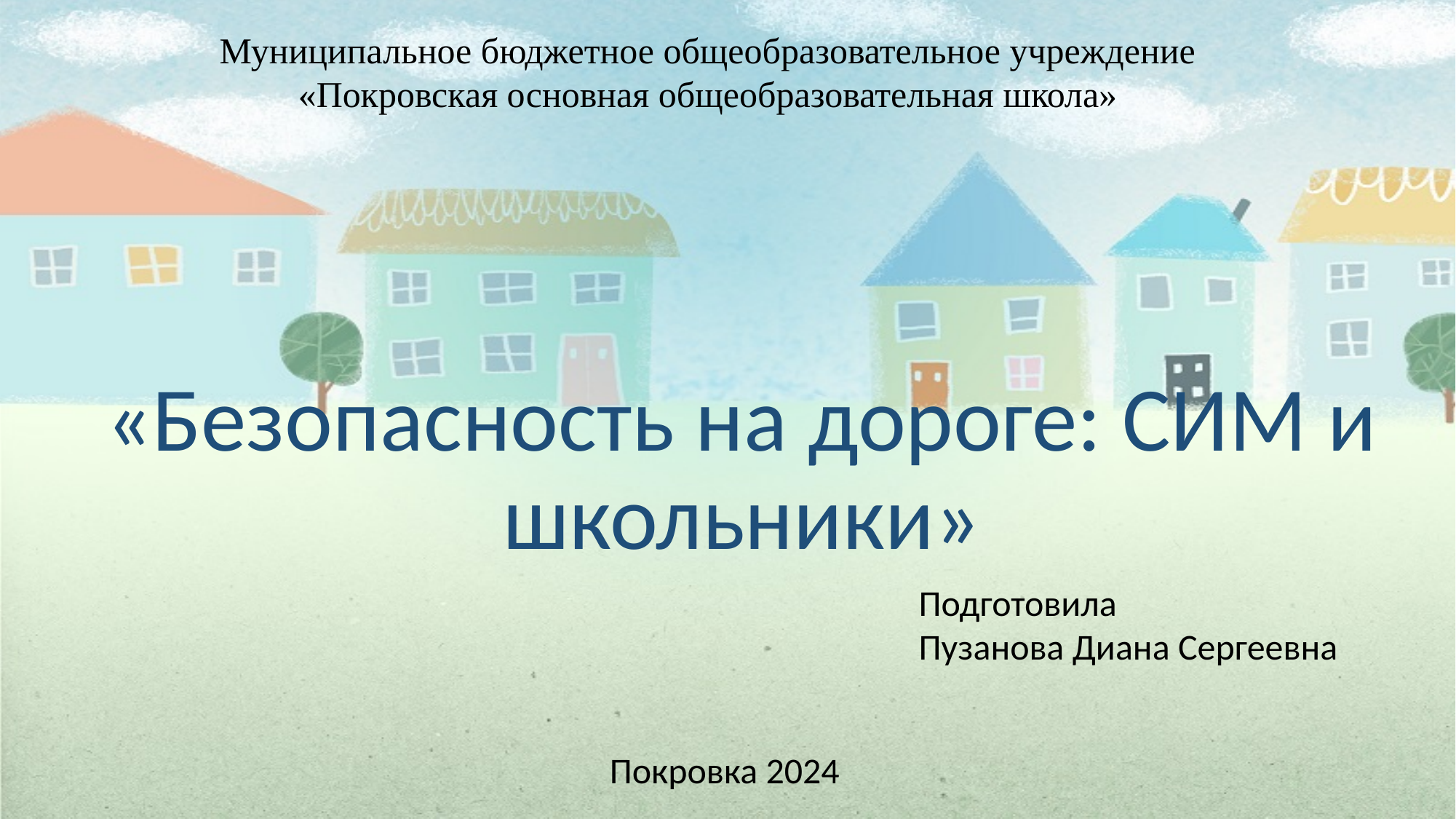

Муниципальное бюджетное общеобразовательное учреждение «Покровская основная общеобразовательная школа»
«Безопасность на дороге: СИМ и школьники»
Подготовила
Пузанова Диана Сергеевна
Покровка 2024